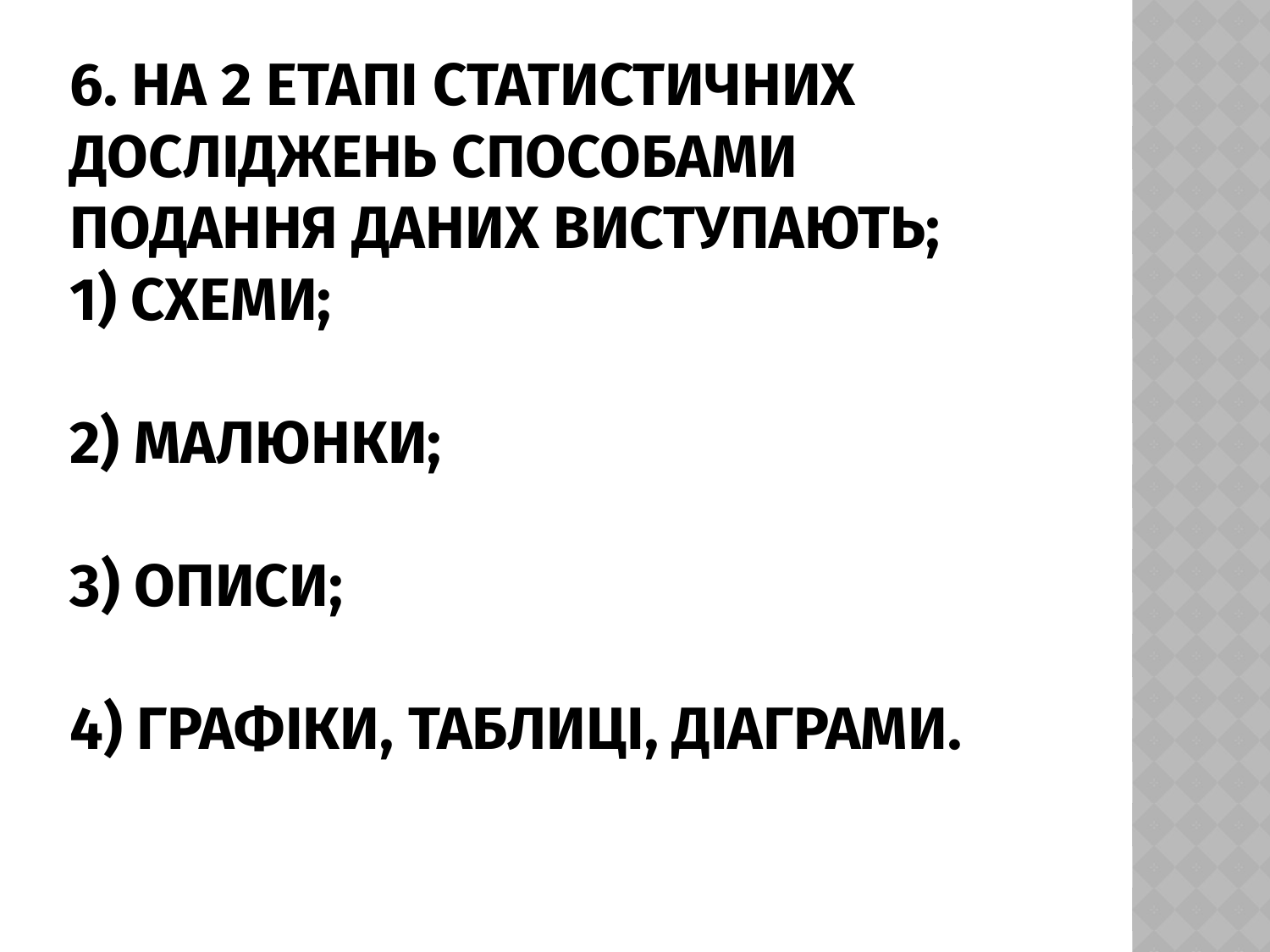

# 6. На 2 етапі статистичних досліджень способами подання даних виступають; 1) схеми; 2) малюнки; 3) описи; 4) графіки, таблиці, діаграми.